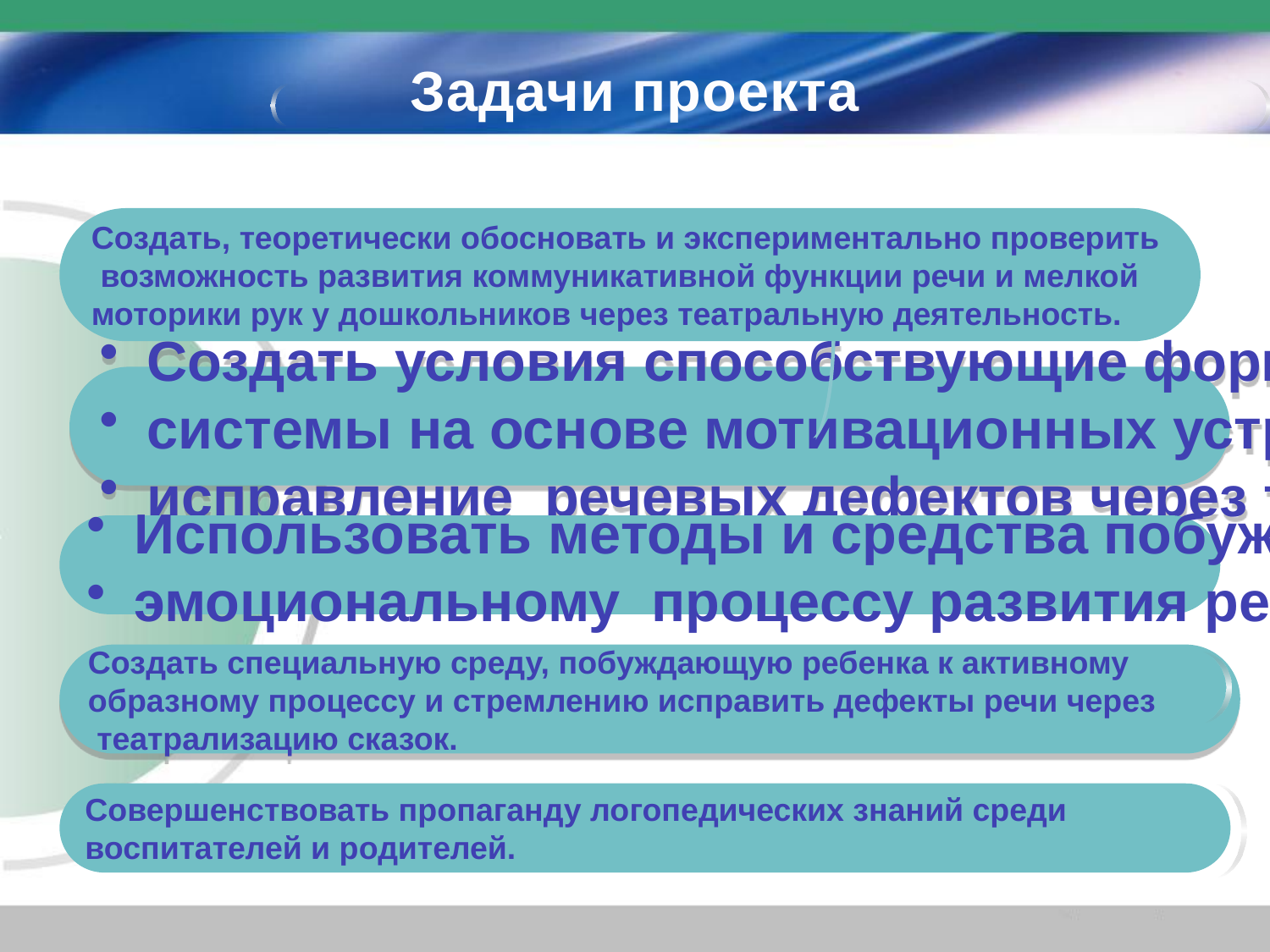

# Задачи проекта

Создать, теоретически обосновать и экспериментально проверить
 возможность развития коммуникативной функции речи и мелкой
моторики рук у дошкольников через театральную деятельность.

Создать условия способствующие формированию всей речевой
системы на основе мотивационных устремлений ребенка на
исправление  речевых дефектов через театральную деятельность.
Использовать методы и средства побуждающие детей к яркому
эмоциональному  процессу развития речи и мелкой моторики.

Создать специальную среду, побуждающую ребенка к активному
образному процессу и стремлению исправить дефекты речи через
 театрализацию сказок.

Совершенствовать пропаганду логопедических знаний среди
воспитателей и родителей.